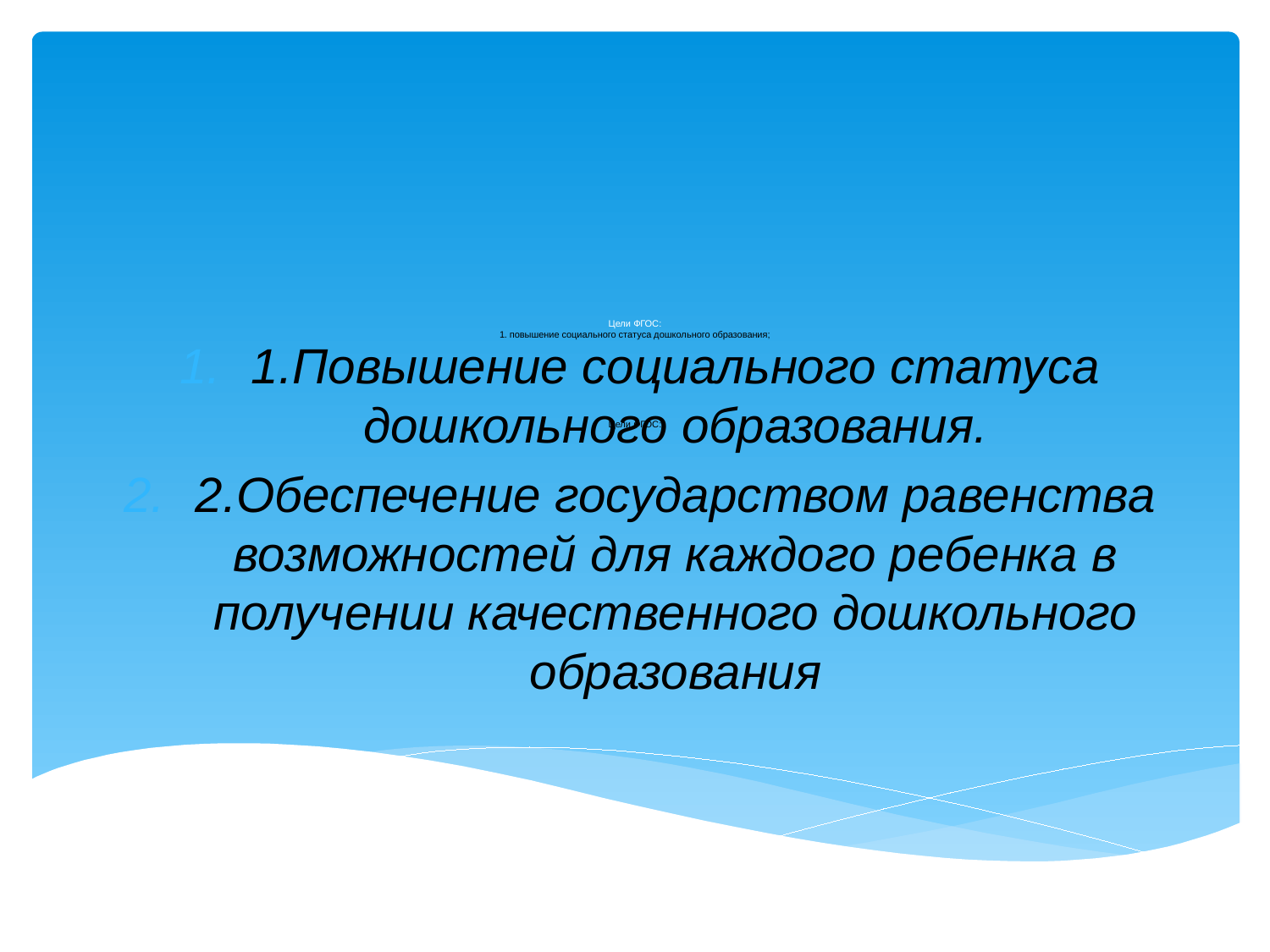

# Цели ФГОС: 1. повышение социального статуса дошкольного образования; Цели ФГОС:

1.Повышение социального статуса дошкольного образования.
2.Обеспечение государством равенства возможностей для каждого ребенка в получении качественного дошкольного образования